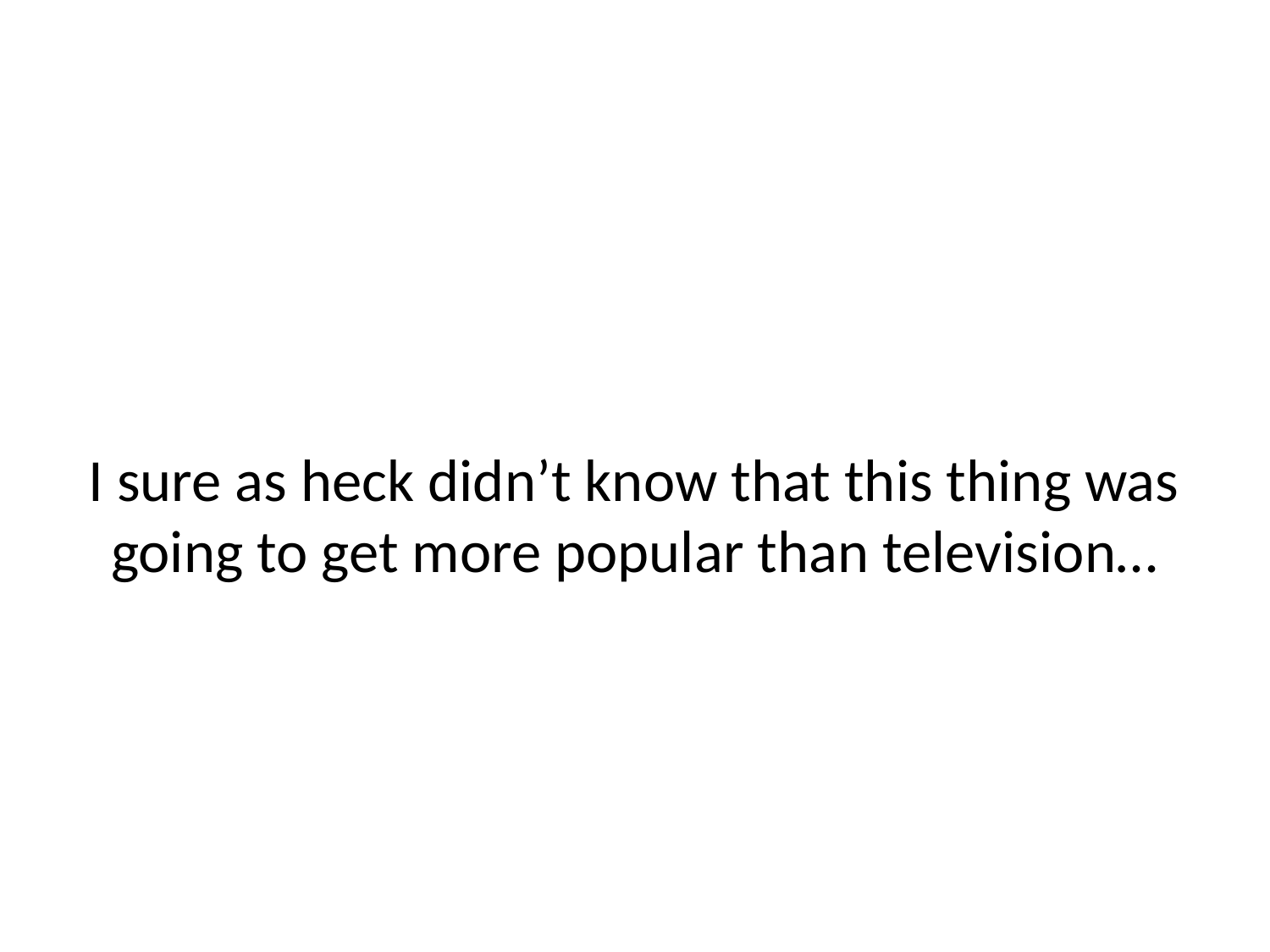

# I sure as heck didn’t know that this thing was going to get more popular than television…